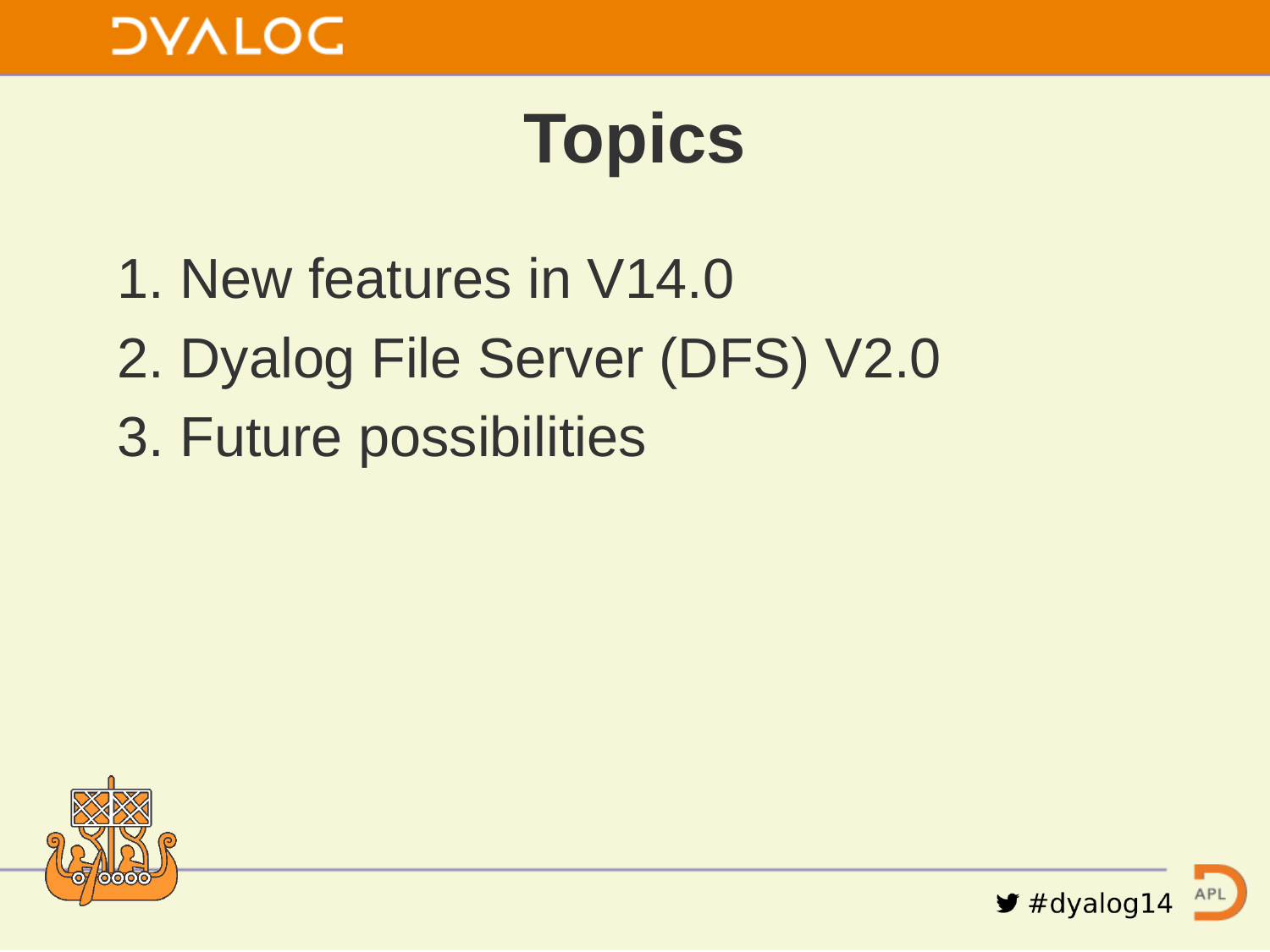

# Topics
1. New features in V14.0
2. Dyalog File Server (DFS) V2.0
3. Future possibilities